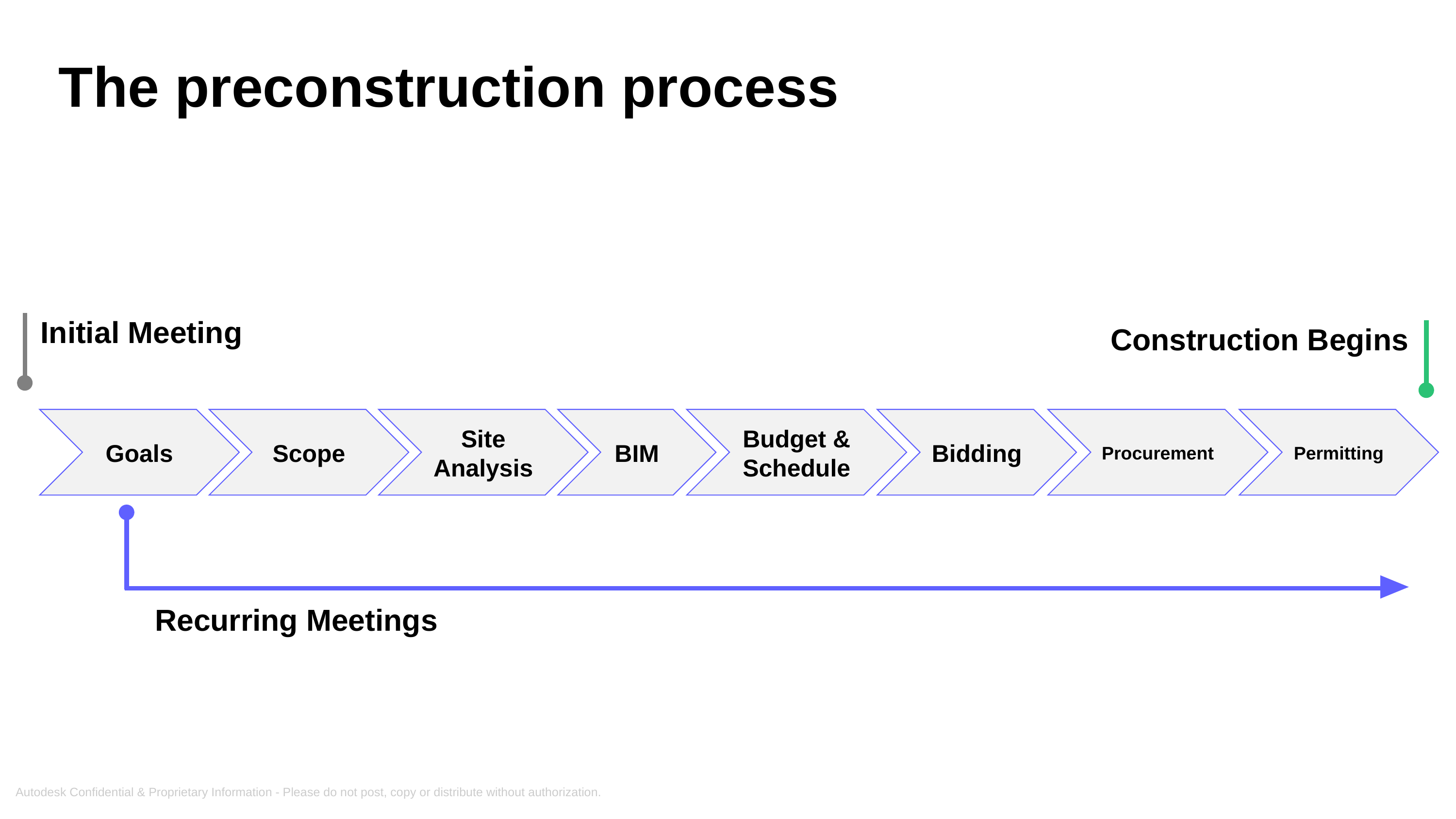

# The preconstruction process
Initial Meeting

Construction Begins

Goals
Scope
Site
Analysis
BIM
Budget & Schedule
Bidding
Procurement
Permitting

Recurring Meetings
Autodesk Confidential & Proprietary Information - Please do not post, copy or distribute without authorization.